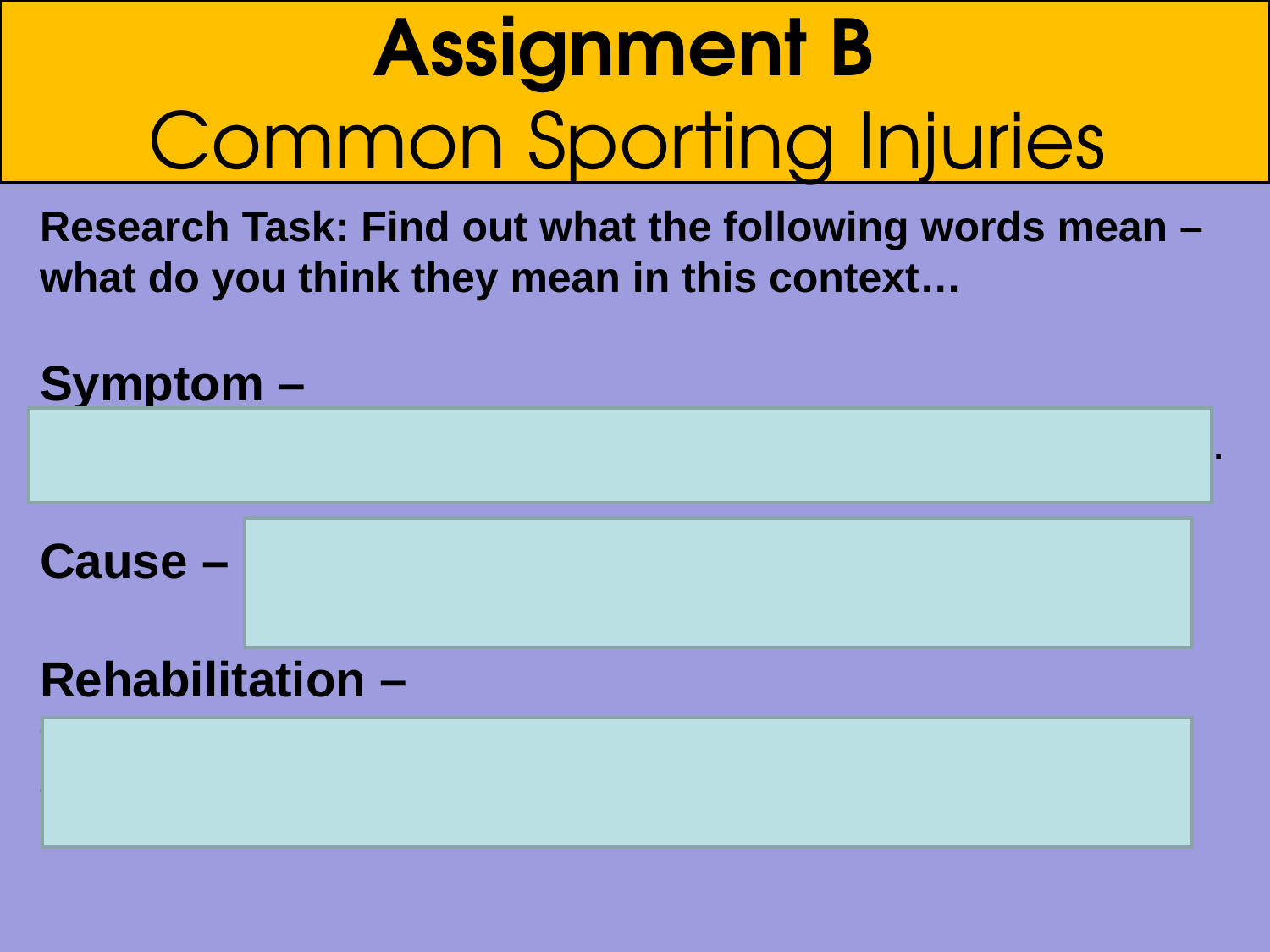

# Assignment B Common Sporting Injuries
Research Task: Find out what the following words mean – what do you think they mean in this context…

Symptom –
An indication of an injury, such as pain or a weakness.

Cause – a reason/explanation for an injury occurring

Rehabilitation –
the process of restoring someone to full health following injury